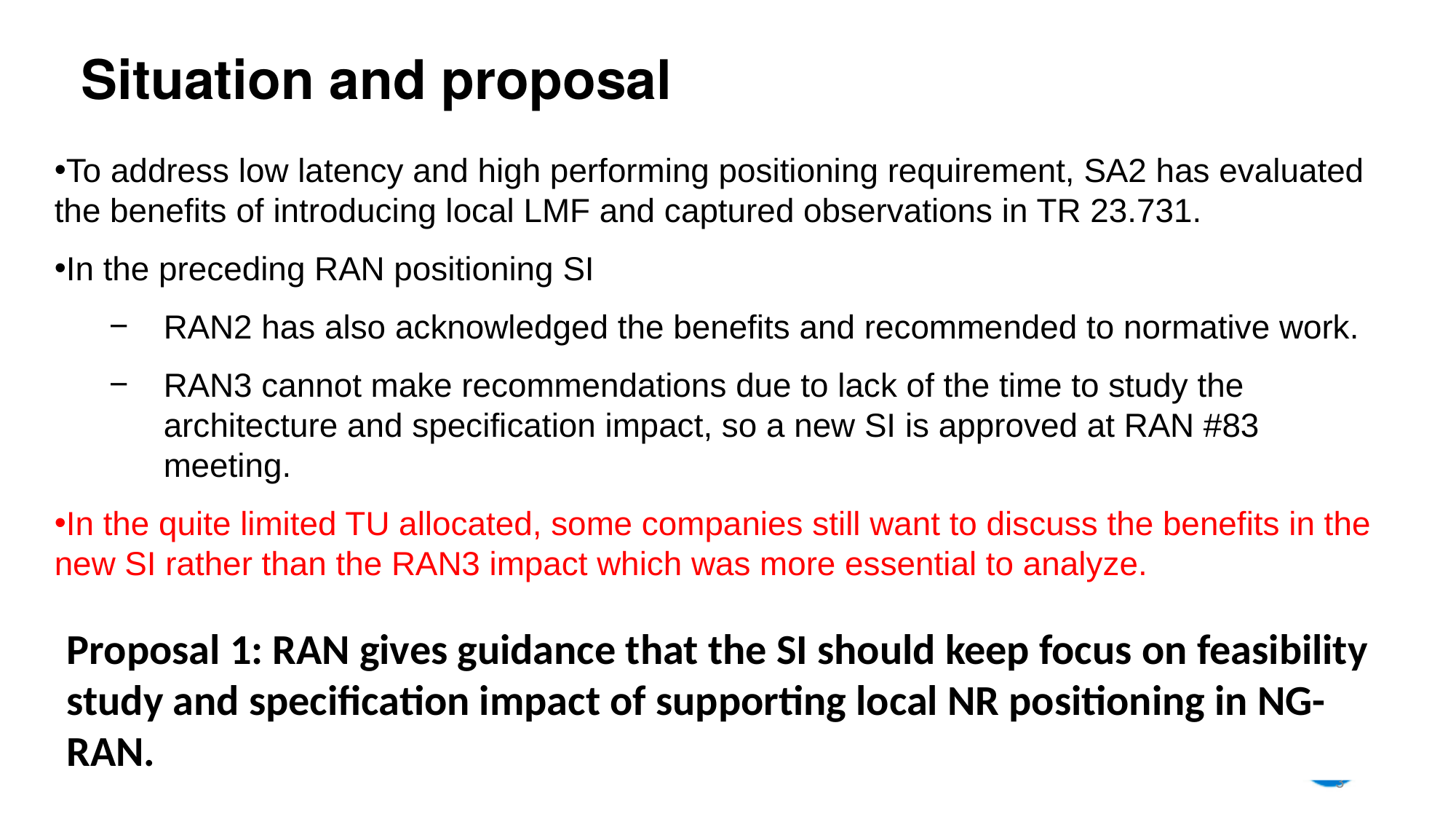

Situation and proposal
To address low latency and high performing positioning requirement, SA2 has evaluated the benefits of introducing local LMF and captured observations in TR 23.731.
In the preceding RAN positioning SI
RAN2 has also acknowledged the benefits and recommended to normative work.
RAN3 cannot make recommendations due to lack of the time to study the architecture and specification impact, so a new SI is approved at RAN #83 meeting.
In the quite limited TU allocated, some companies still want to discuss the benefits in the new SI rather than the RAN3 impact which was more essential to analyze.

Proposal 1: RAN gives guidance that the SI should keep focus on feasibility study and specification impact of supporting local NR positioning in NG-RAN.
3